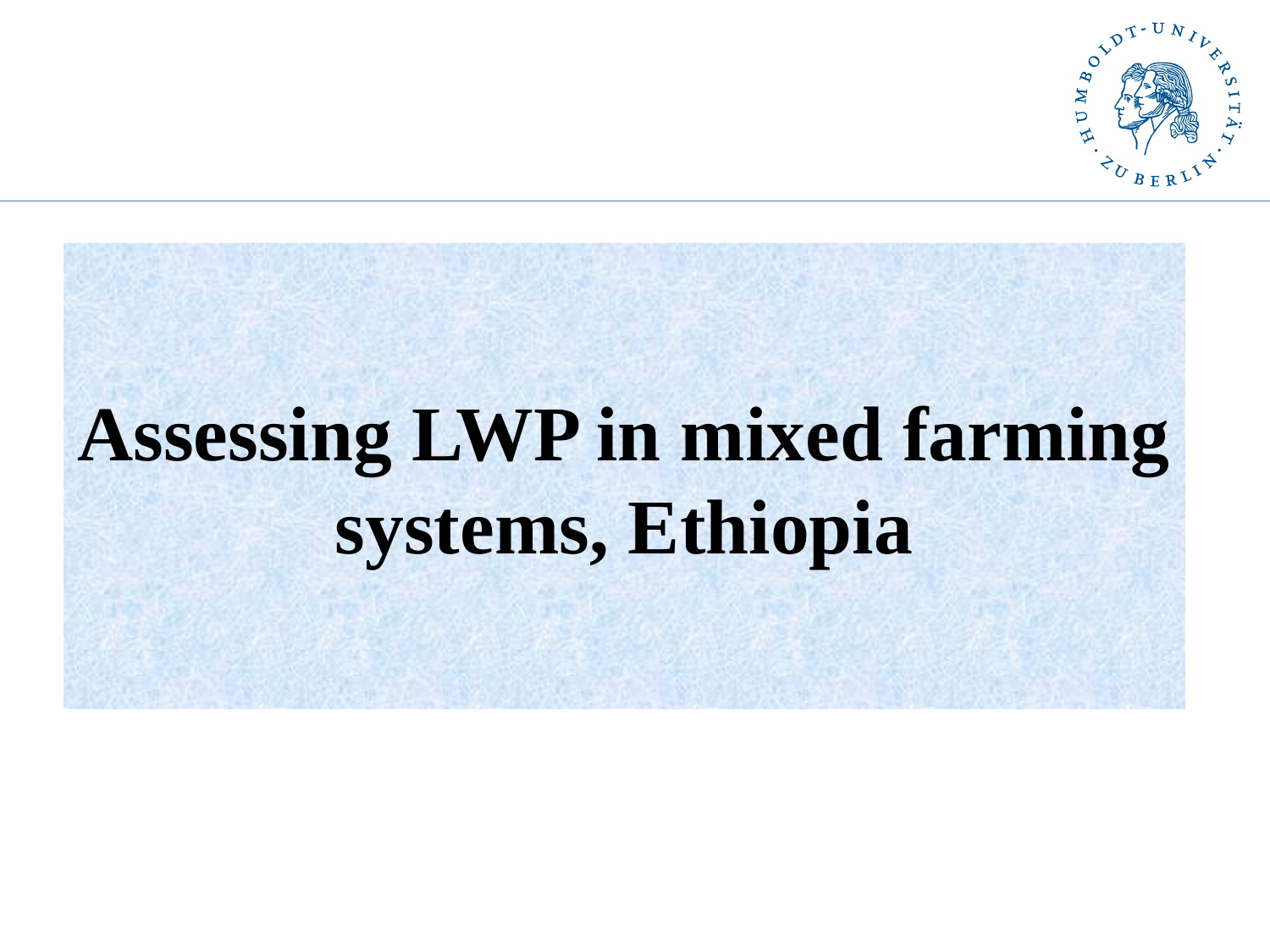

# Assessing LWP in mixed farming systems, Ethiopia